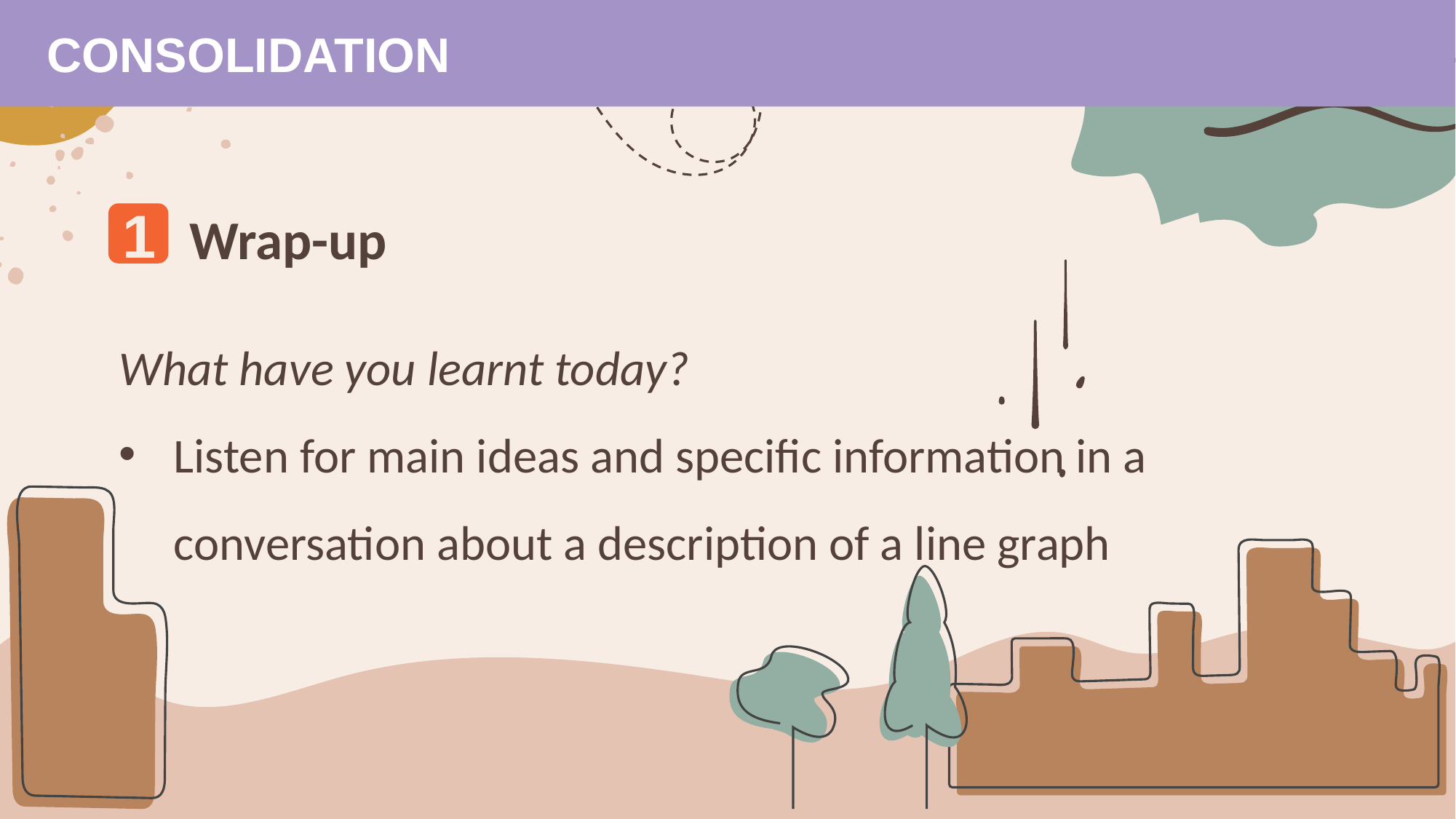

CONSOLIDATION
1
Wrap-up

What have you learnt today?
Listen for main ideas and specific information in a conversation about a description of a line graph